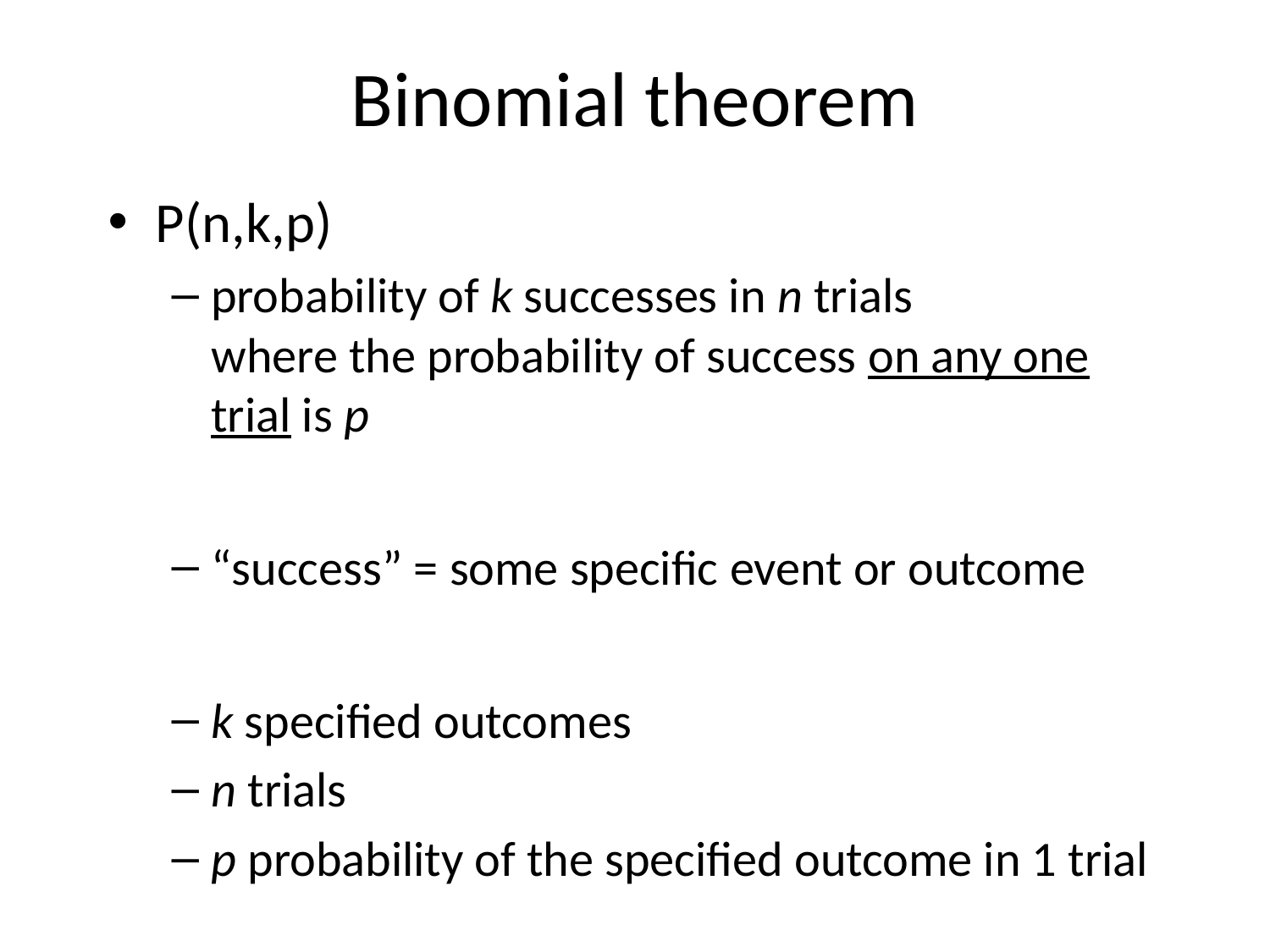

# Binomial theorem
P(n,k,p)
probability of k successes in n trials
where the probability of success on any one trial is p

“success” = some specific event or outcome

k specified outcomes
n trials
p probability of the specified outcome in 1 trial